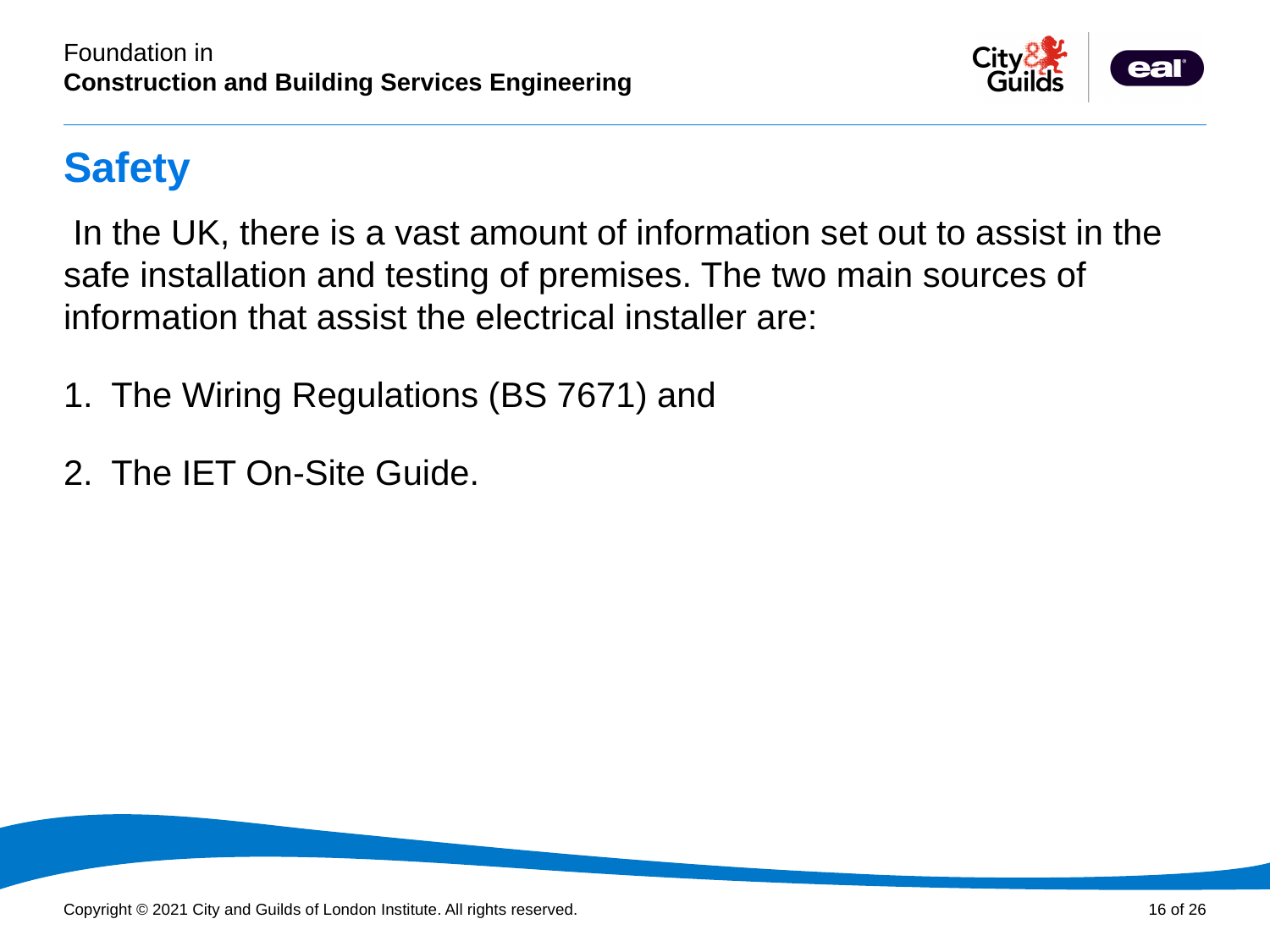

# Safety
 In the UK, there is a vast amount of information set out to assist in the safe installation and testing of premises. The two main sources of information that assist the electrical installer are:
The Wiring Regulations (BS 7671) and
The IET On-Site Guide.